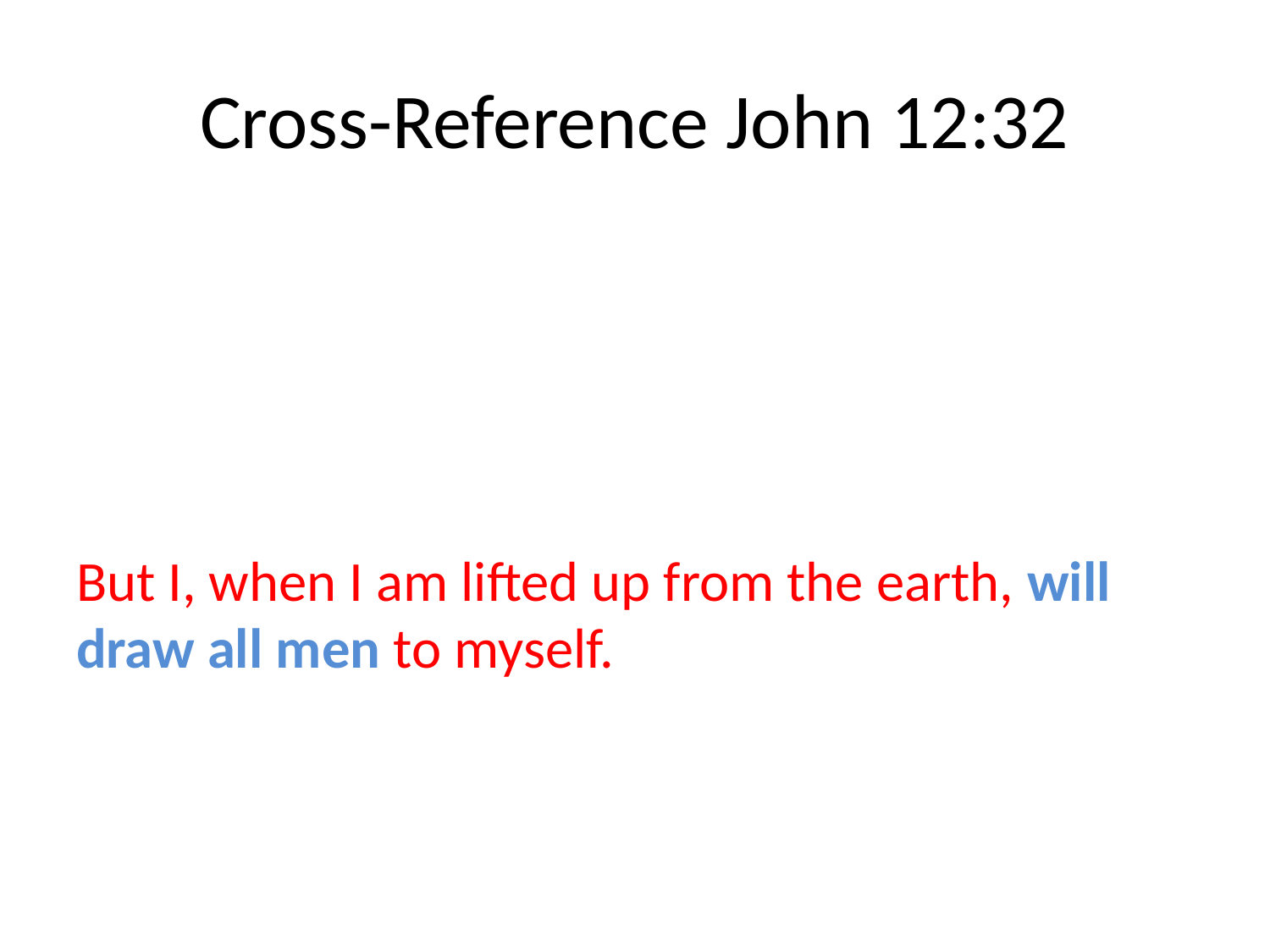

# Cross-Reference John 12:32

But I, when I am lifted up from the earth, will draw all men to myself.